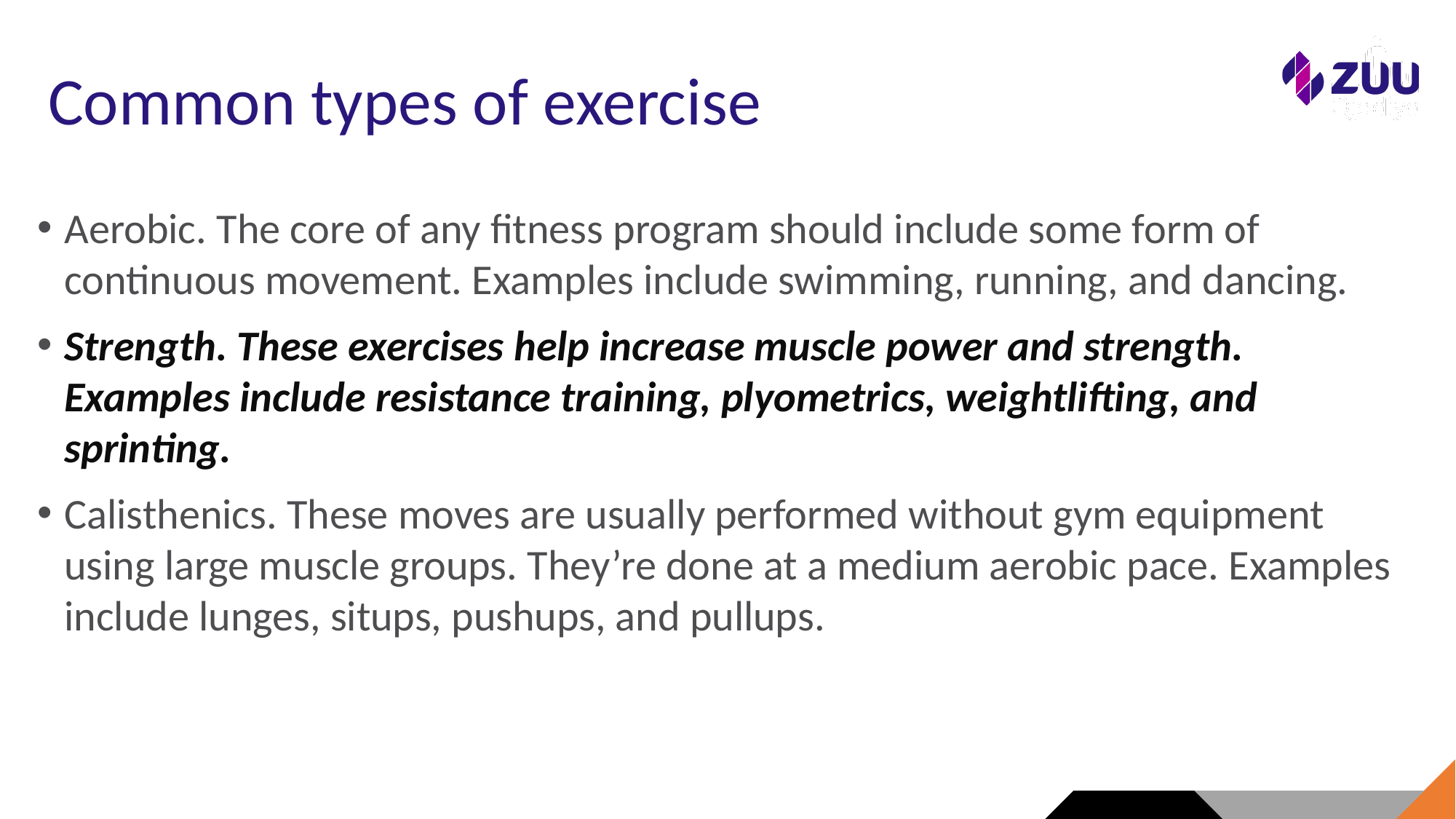

# Common types of exercise
Aerobic. The core of any fitness program should include some form of continuous movement. Examples include swimming, running, and dancing.
Strength. These exercises help increase muscle power and strength. Examples include resistance training, plyometrics, weightlifting, and sprinting.
Calisthenics. These moves are usually performed without gym equipment using large muscle groups. They’re done at a medium aerobic pace. Examples include lunges, situps, pushups, and pullups.
2